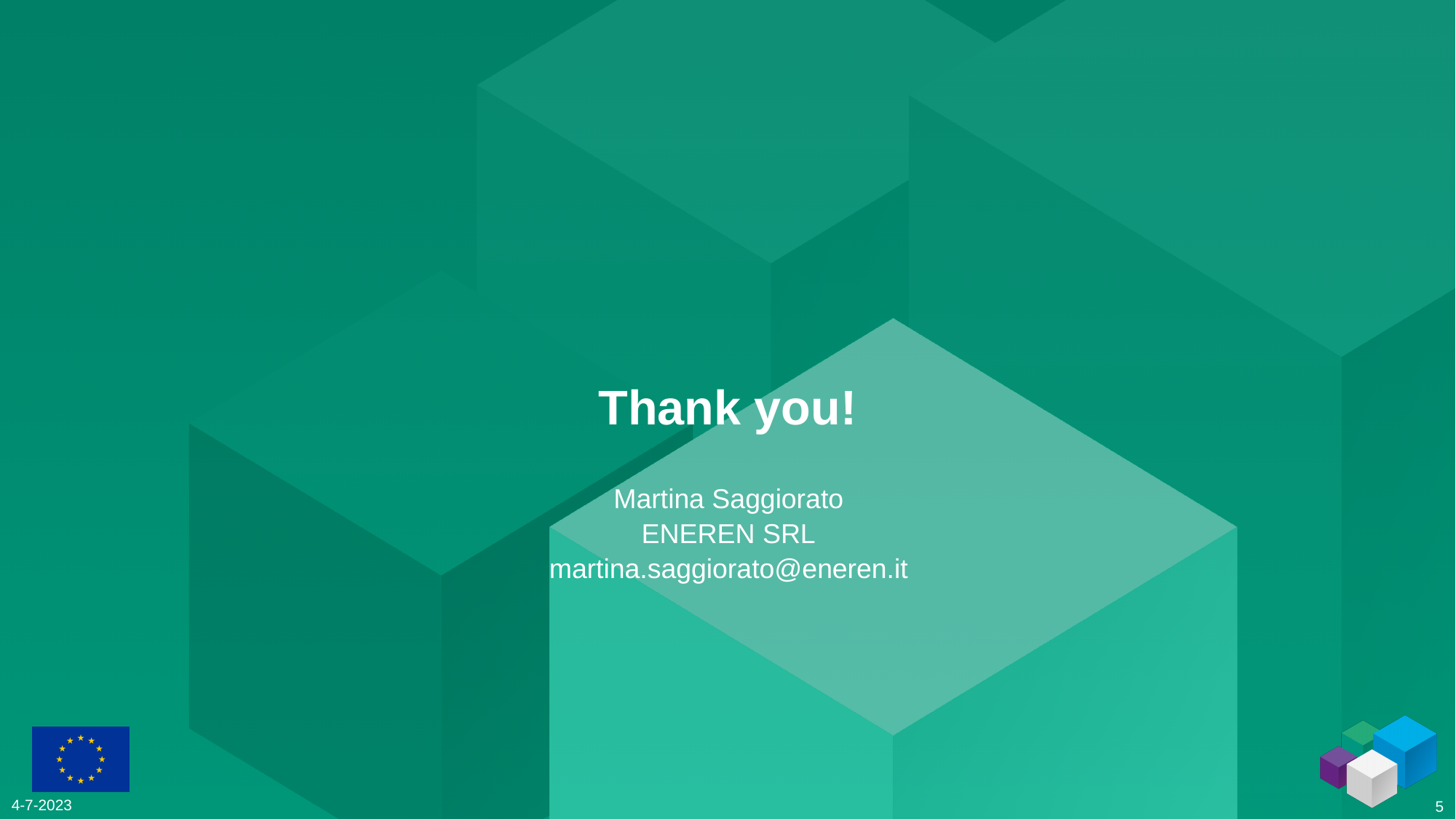

# Thank you!

Martina Saggiorato
ENEREN SRL
martina.saggiorato@eneren.it